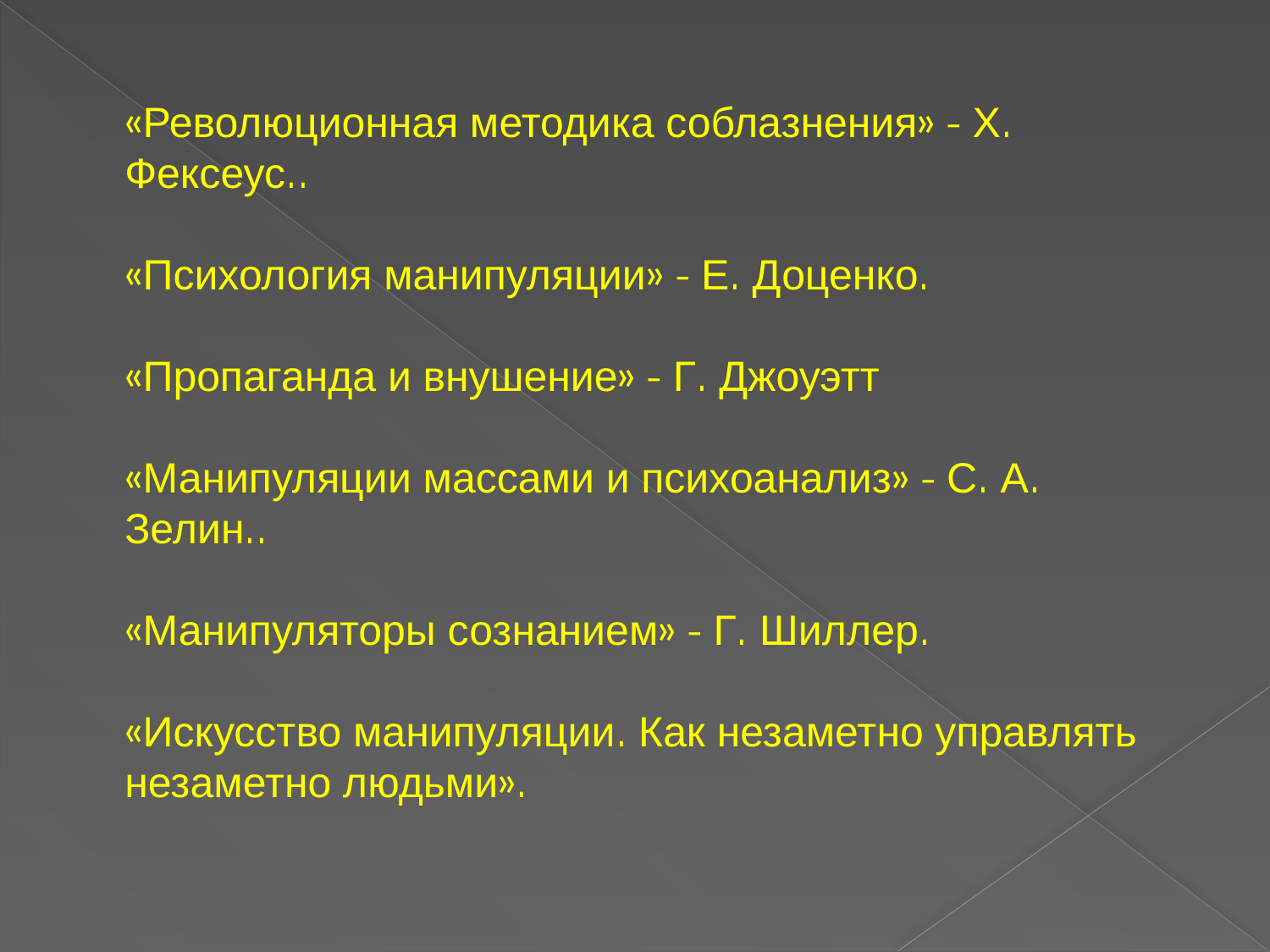

# «Революционная методика соблазнения» - Х. Фексеус.. «Психология манипуляции» - Е. Доценко. «Пропаганда и внушение» - Г. Джоуэтт «Манипуляции массами и психоанализ» - С. А. Зелин.. «Манипуляторы сознанием» - Г. Шиллер. «Искусство манипуляции. Как незаметно управлять незаметно людьми».